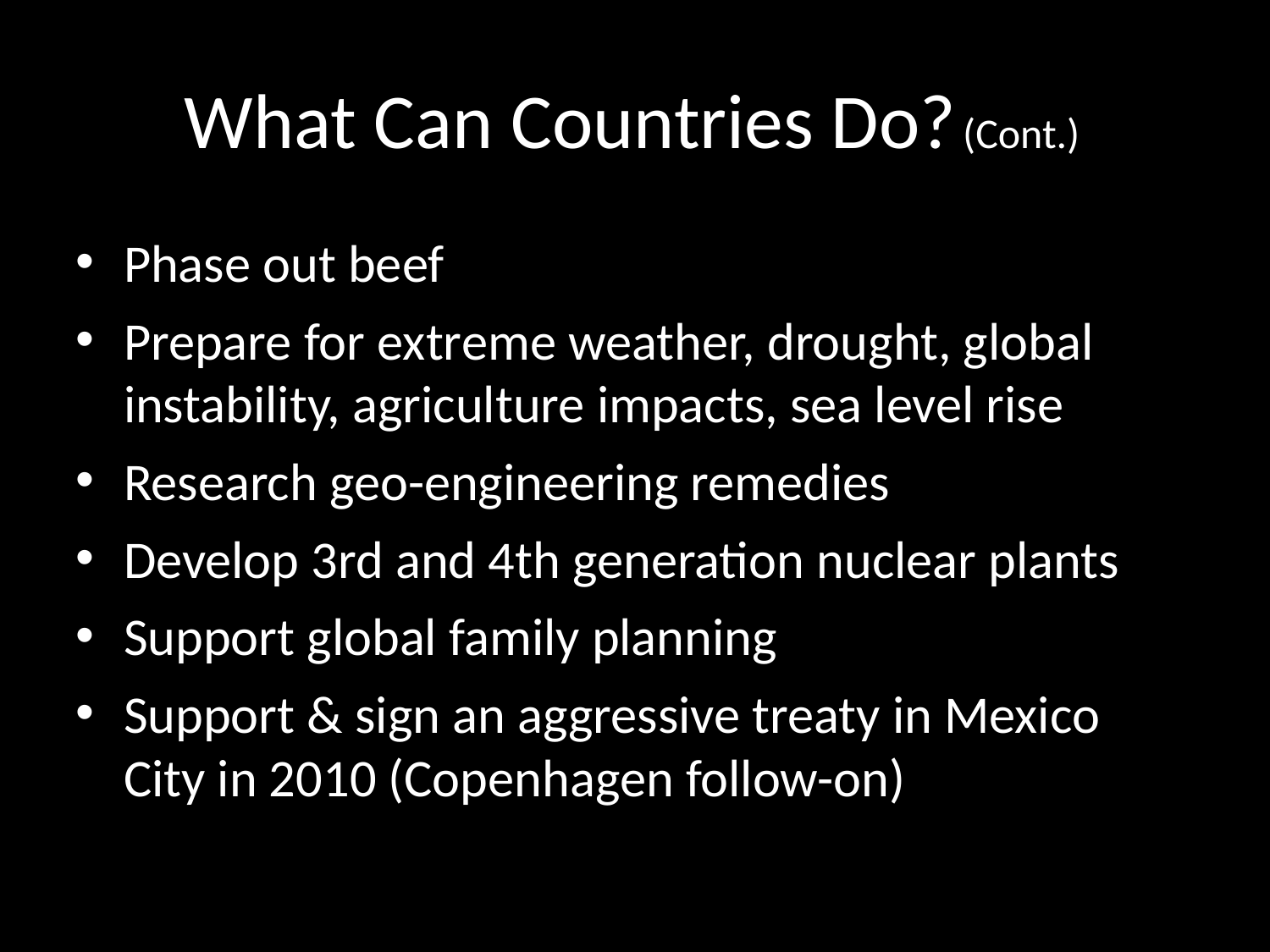

# What Can Countries Do? (Cont.)
Phase out beef
Prepare for extreme weather, drought, global instability, agriculture impacts, sea level rise
Research geo-engineering remedies
Develop 3rd and 4th generation nuclear plants
Support global family planning
Support & sign an aggressive treaty in Mexico City in 2010 (Copenhagen follow-on)